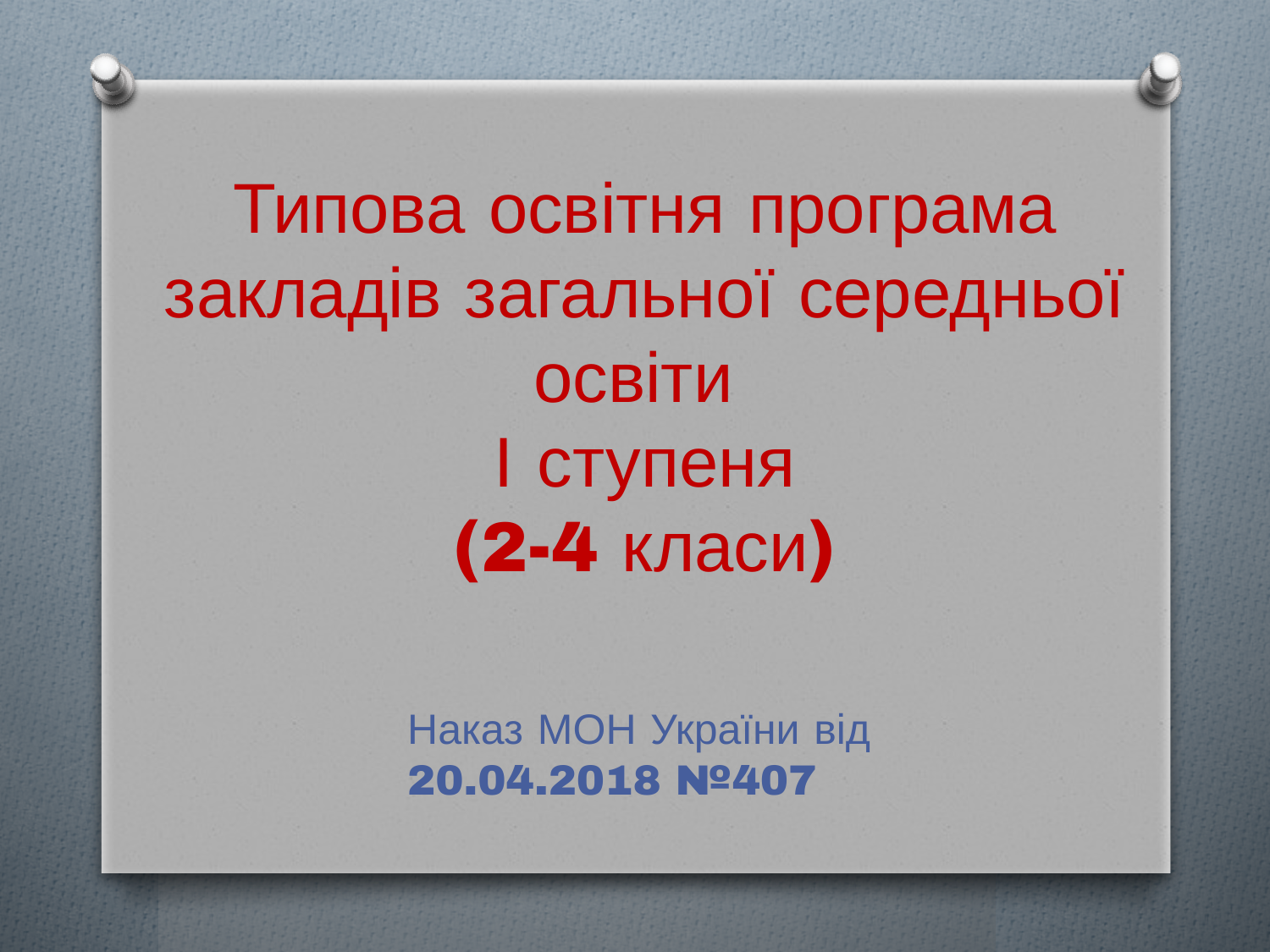

Типова освітня програма закладів загальної середньої освіти
І ступеня
(2-4 класи)
Наказ МОН України від 20.04.2018 №407